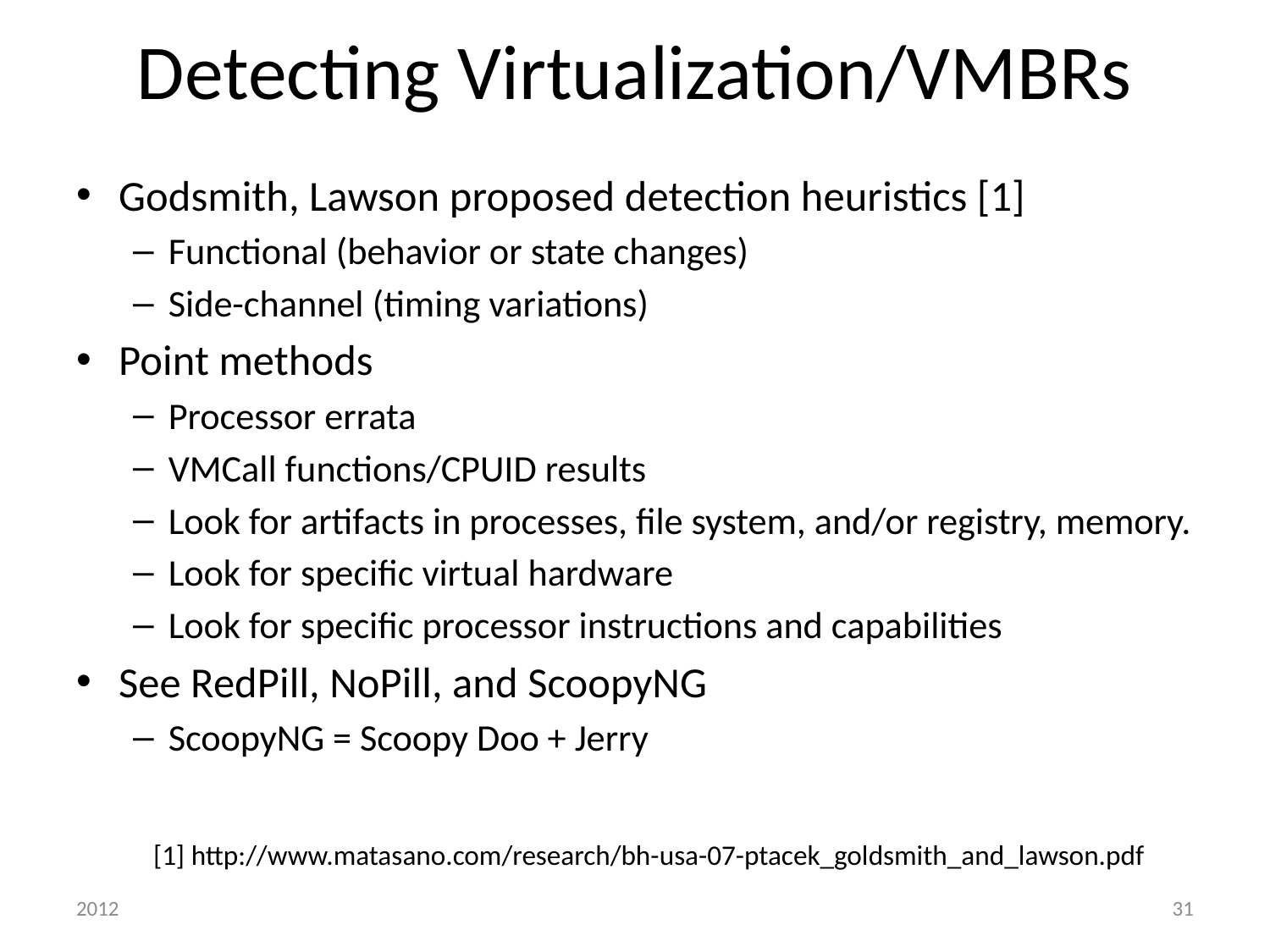

# Detecting Virtualization/VMBRs
Godsmith, Lawson proposed detection heuristics [1]
Functional (behavior or state changes)
Side-channel (timing variations)
Point methods
Processor errata
VMCall functions/CPUID results
Look for artifacts in processes, file system, and/or registry, memory.
Look for specific virtual hardware
Look for specific processor instructions and capabilities
See RedPill, NoPill, and ScoopyNG
ScoopyNG = Scoopy Doo + Jerry

[1] http://www.matasano.com/research/bh-usa-07-ptacek_goldsmith_and_lawson.pdf
2012

31